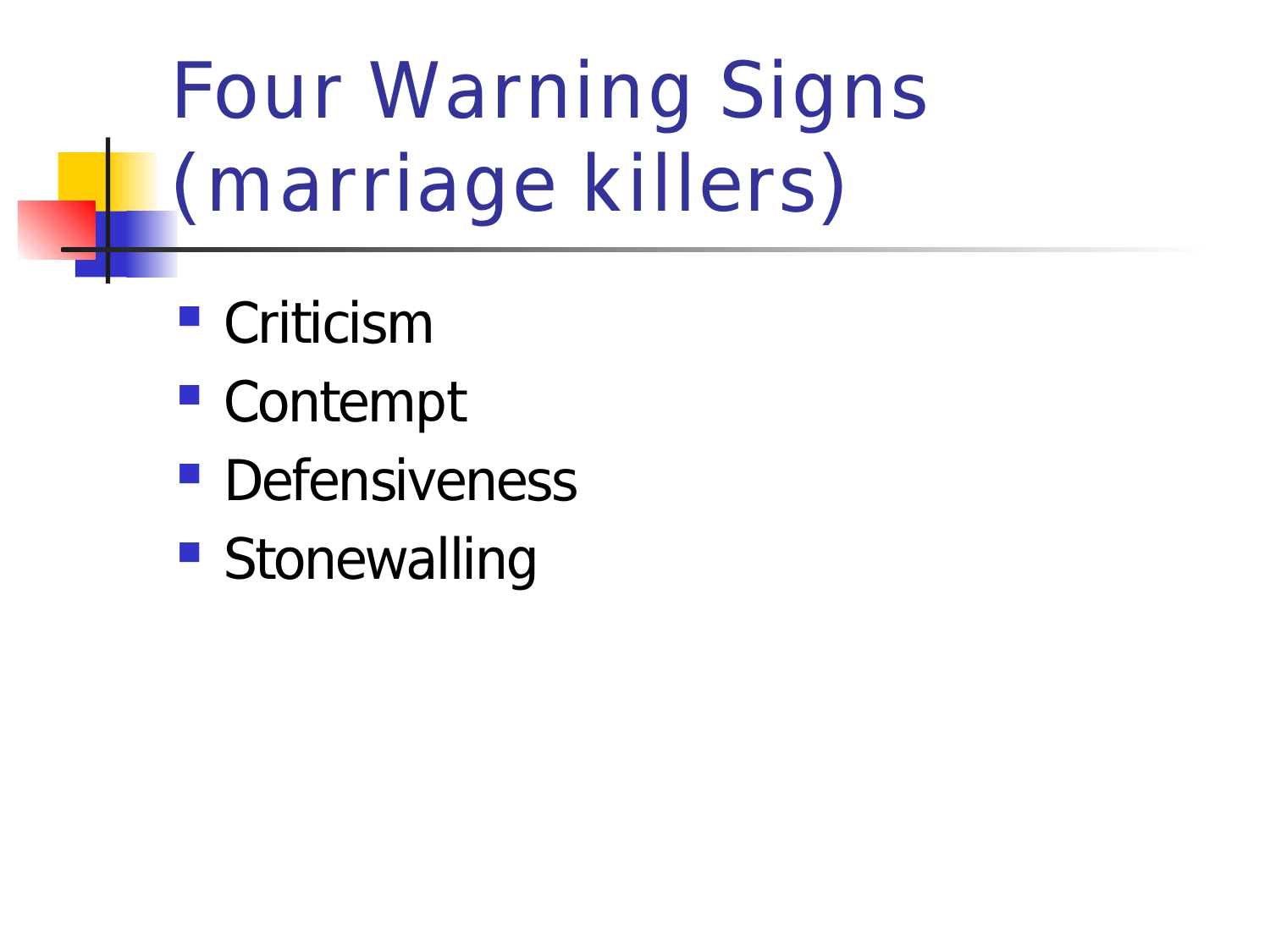

# Four Warning Signs (marriage killers)
Criticism
Contempt
Defensiveness
Stonewalling